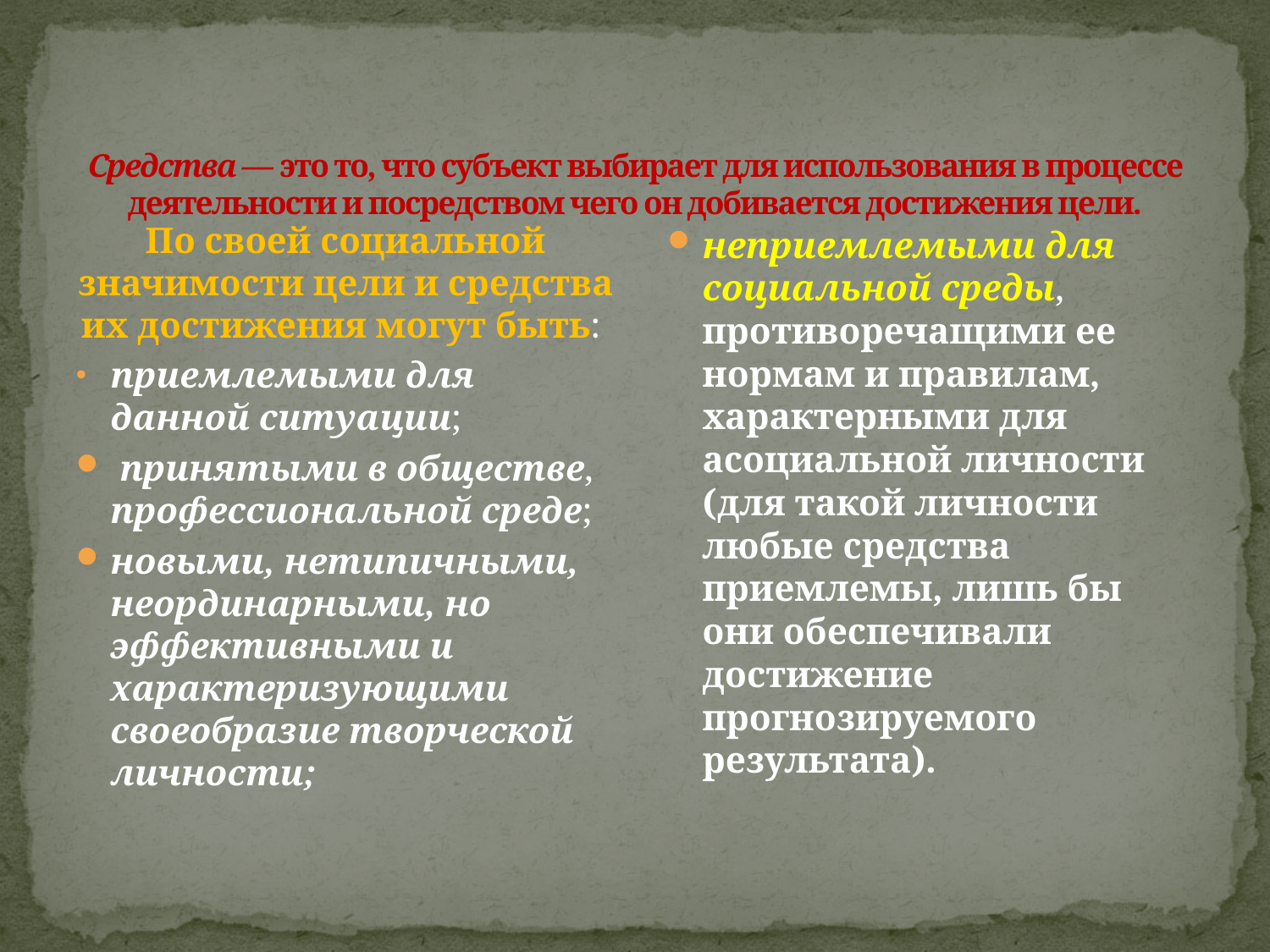

# Средства — это то, что субъект выбирает для использования в процессе деятельности и посредством чего он добивается достижения цели.
По своей социальной значимости цели и средства их достижения могут быть:
приемлемыми для данной ситуации;
 принятыми в обществе, профессиональной среде;
новыми, нетипичными, неординарными, но эффективными и характеризующими своеобразие творческой личности;

неприемлемыми для социальной среды, противоречащими ее нормам и правилам, характерными для асоциальной личности (для такой личности любые средства приемлемы, лишь бы они обеспечивали достижение прогнозируемого результата).